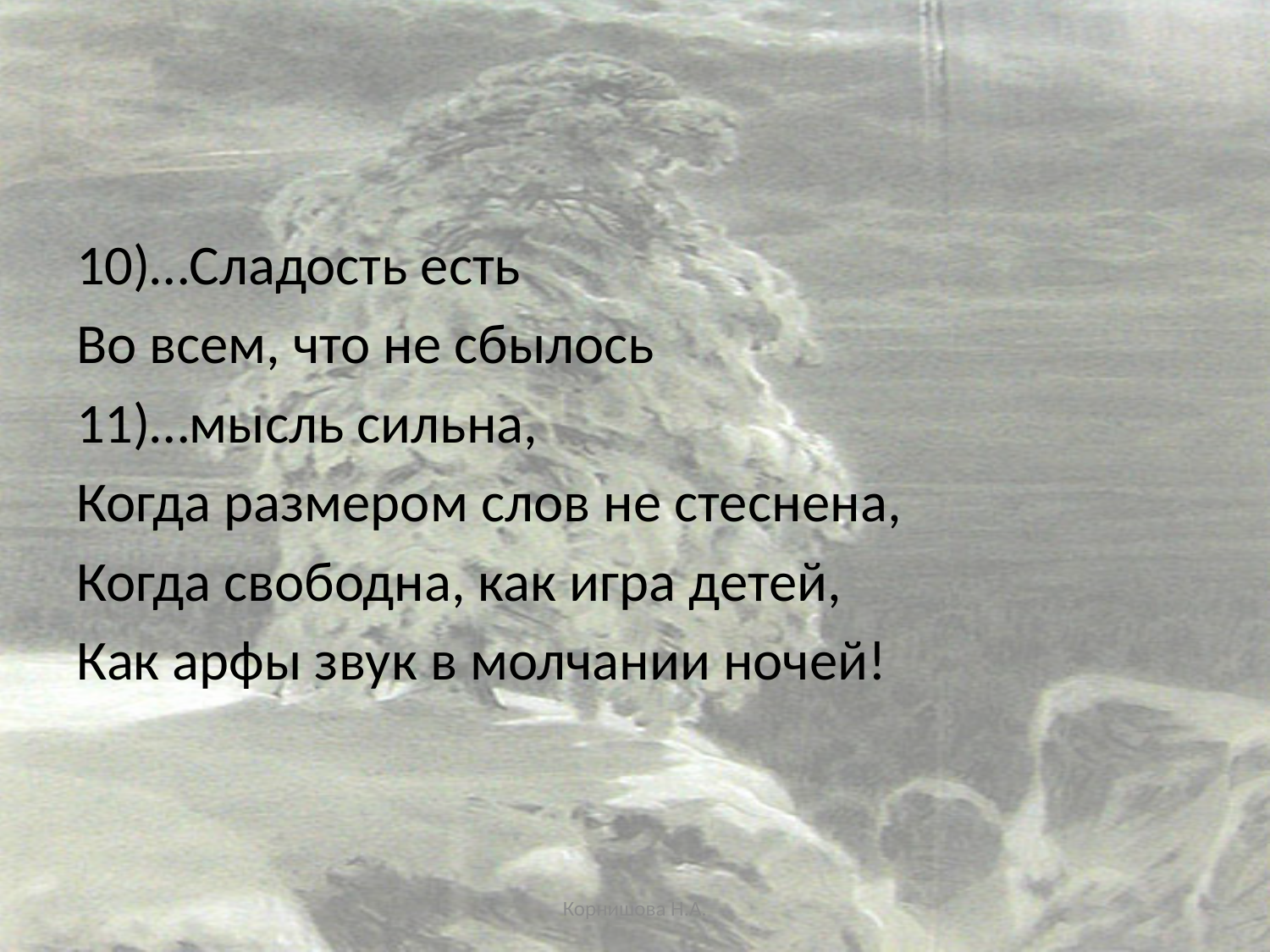

#
10)…Сладость есть
Во всем, что не сбылось
11)…мысль сильна,
Когда размером слов не стеснена,
Когда свободна, как игра детей,
Как арфы звук в молчании ночей!

Корнишова Н.А.